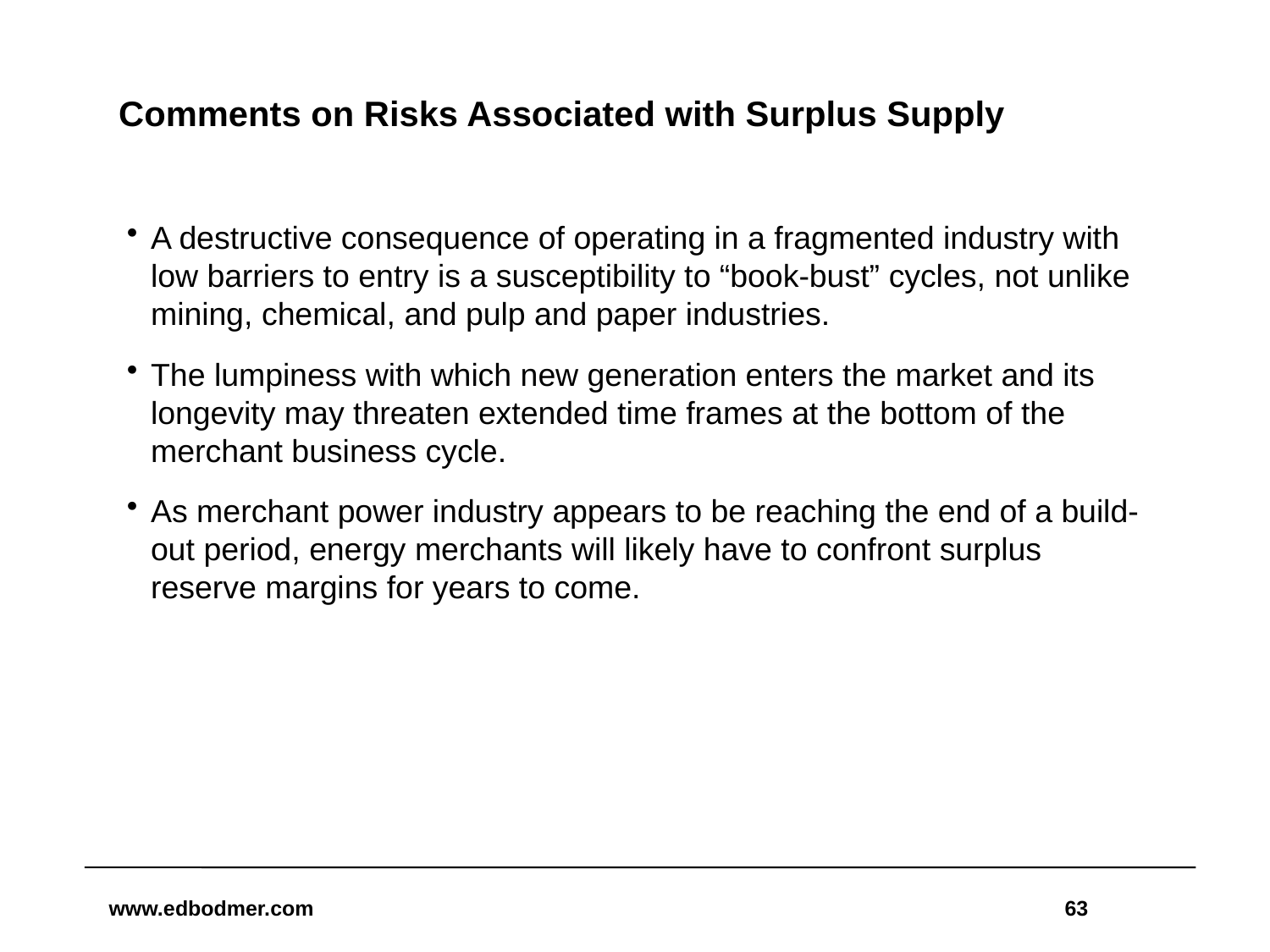

# Comments on Risks Associated with Surplus Supply
A destructive consequence of operating in a fragmented industry with low barriers to entry is a susceptibility to “book-bust” cycles, not unlike mining, chemical, and pulp and paper industries.
The lumpiness with which new generation enters the market and its longevity may threaten extended time frames at the bottom of the merchant business cycle.
As merchant power industry appears to be reaching the end of a build-out period, energy merchants will likely have to confront surplus reserve margins for years to come.